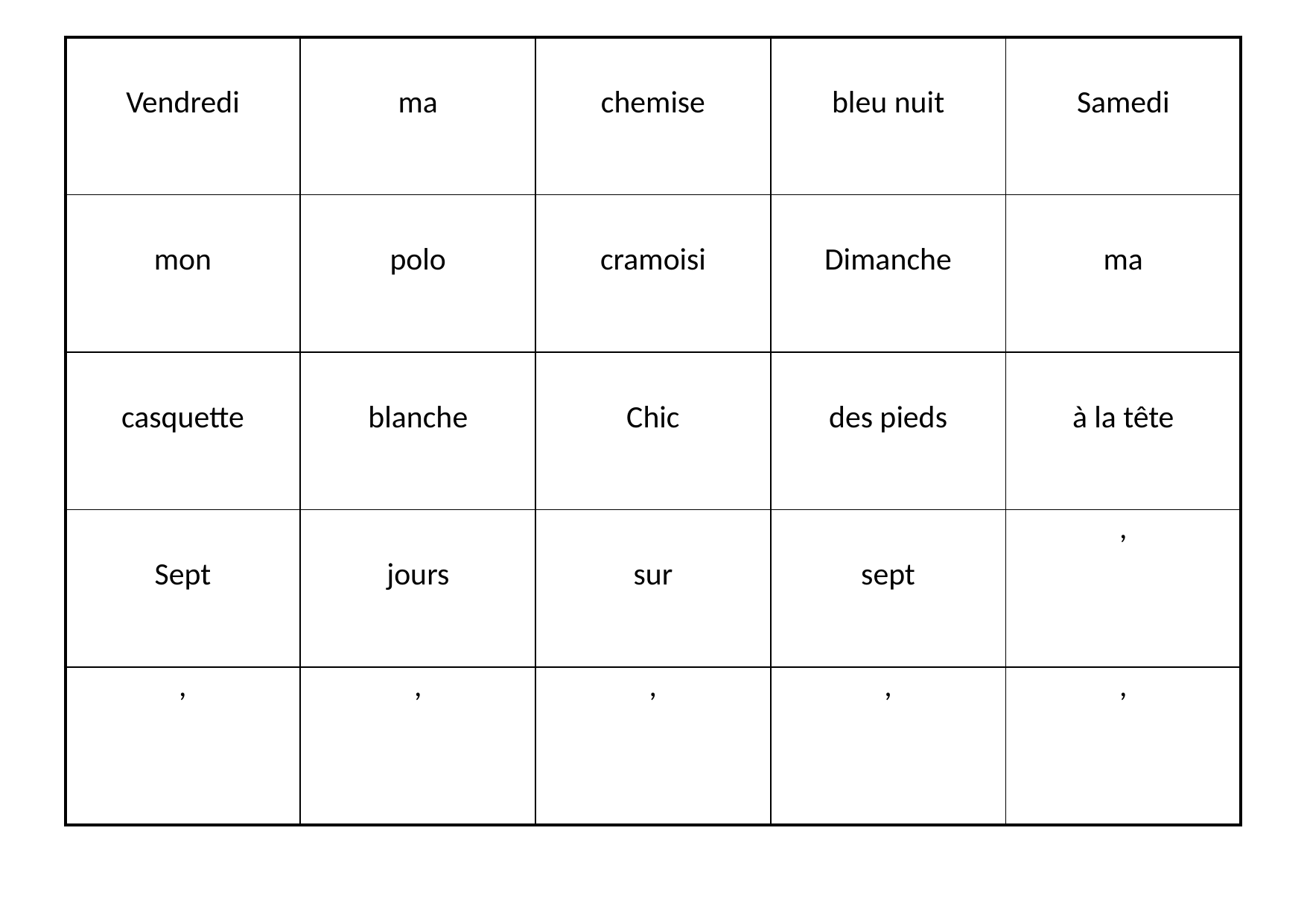

| Vendredi | ma | chemise | bleu nuit | Samedi |
| --- | --- | --- | --- | --- |
| mon | polo | cramoisi | Dimanche | ma |
| casquette | blanche | Chic | des pieds | à la tête |
| Sept | jours | sur | sept | , |
| , | , | , | , | , |